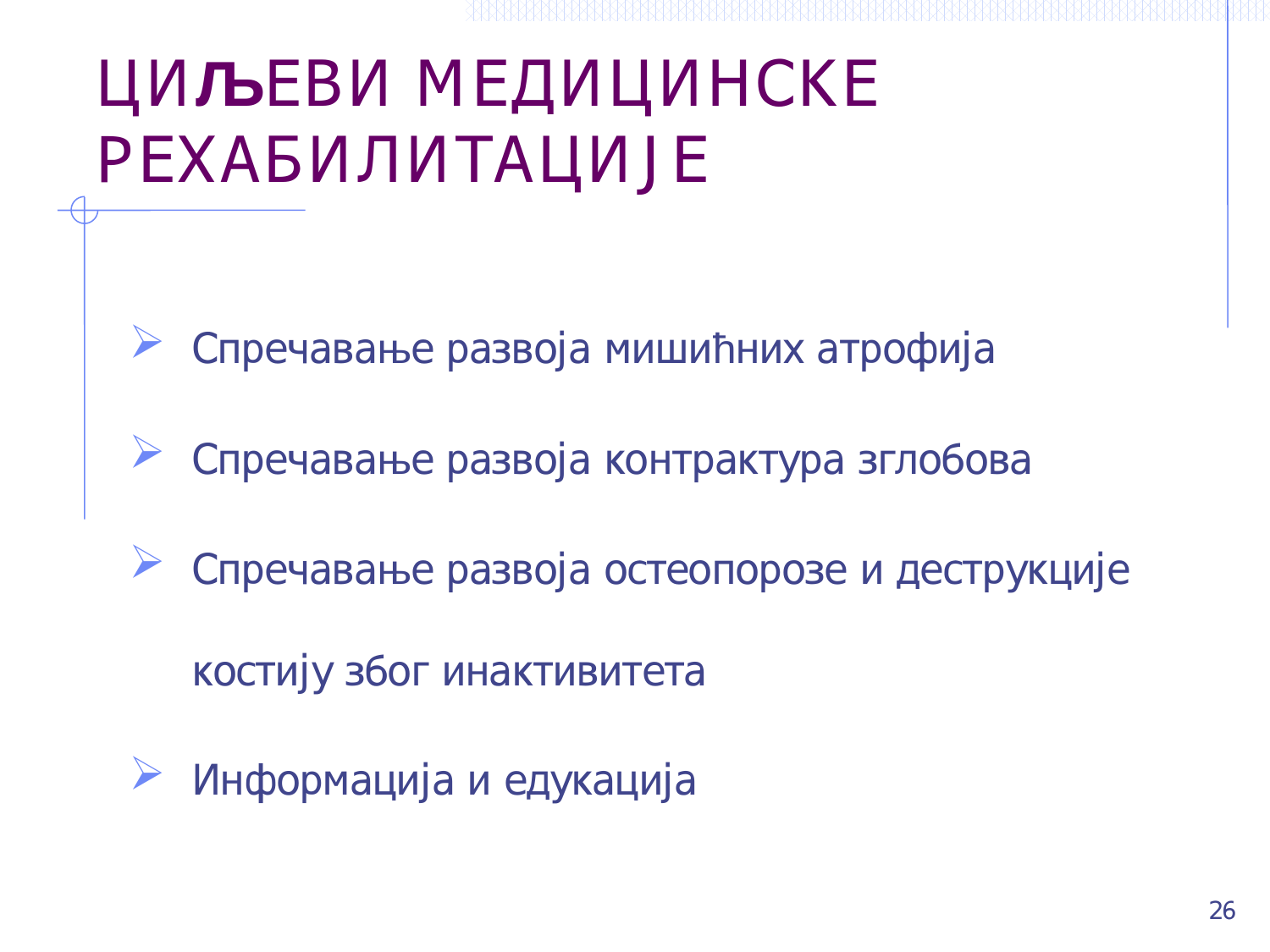

# ЦИЉЕВИ МЕДИЦИНСКЕ РЕХАБИЛИТАЦИЈЕ
Спречавање развоја мишићних атрофија
Спречавање развоја контрактура зглобова
Спречавање развоја остеопорозе и деструкције костију због инактивитета
Информација и едукација
26